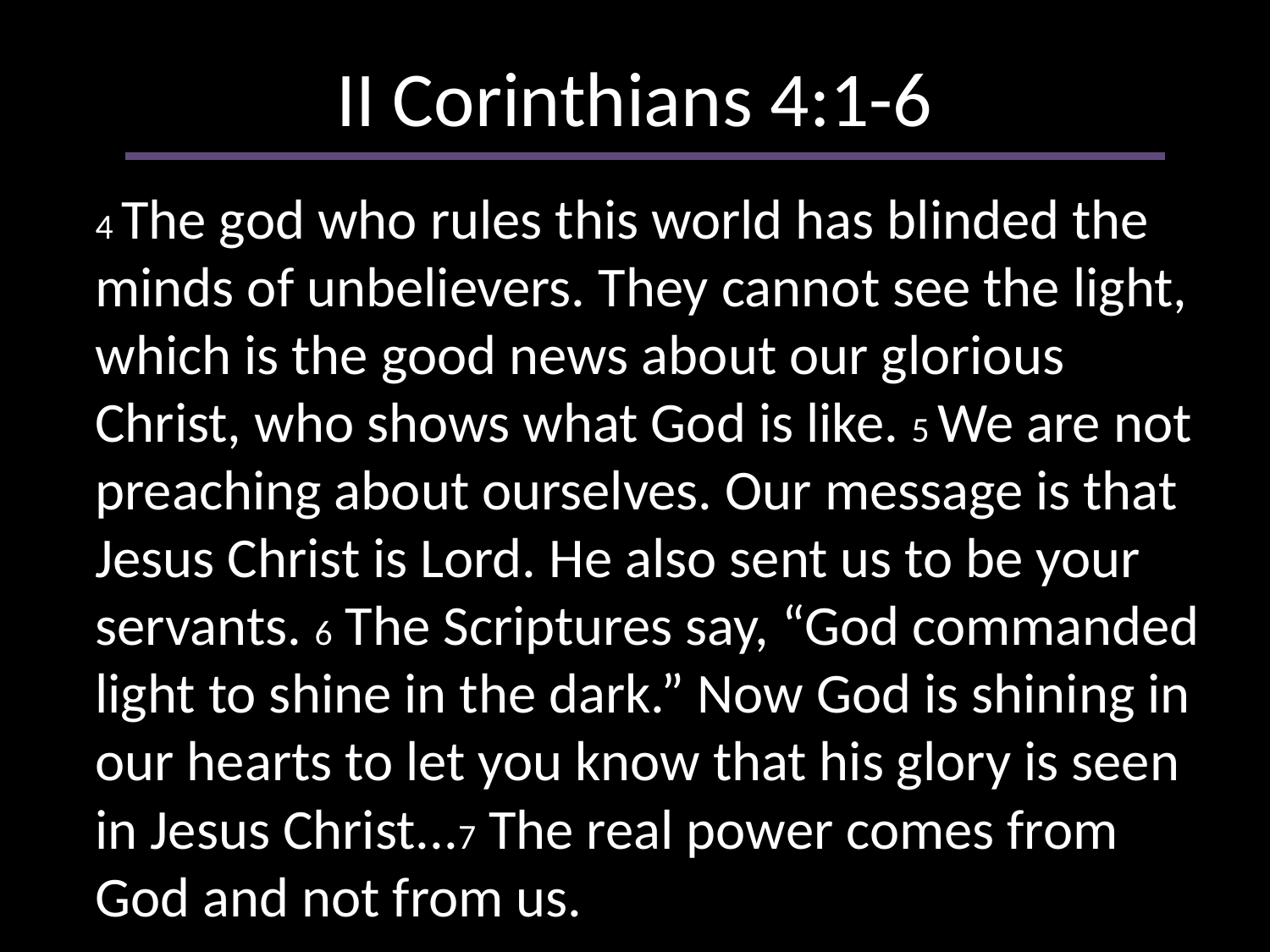

# II Corinthians 4:1-6
	4 The god who rules this world has blinded the minds of unbelievers. They cannot see the light, which is the good news about our glorious Christ, who shows what God is like. 5 We are not preaching about ourselves. Our message is that Jesus Christ is Lord. He also sent us to be your servants. 6 The Scriptures say, “God commanded light to shine in the dark.” Now God is shining in our hearts to let you know that his glory is seen in Jesus Christ...7 The real power comes from God and not from us.